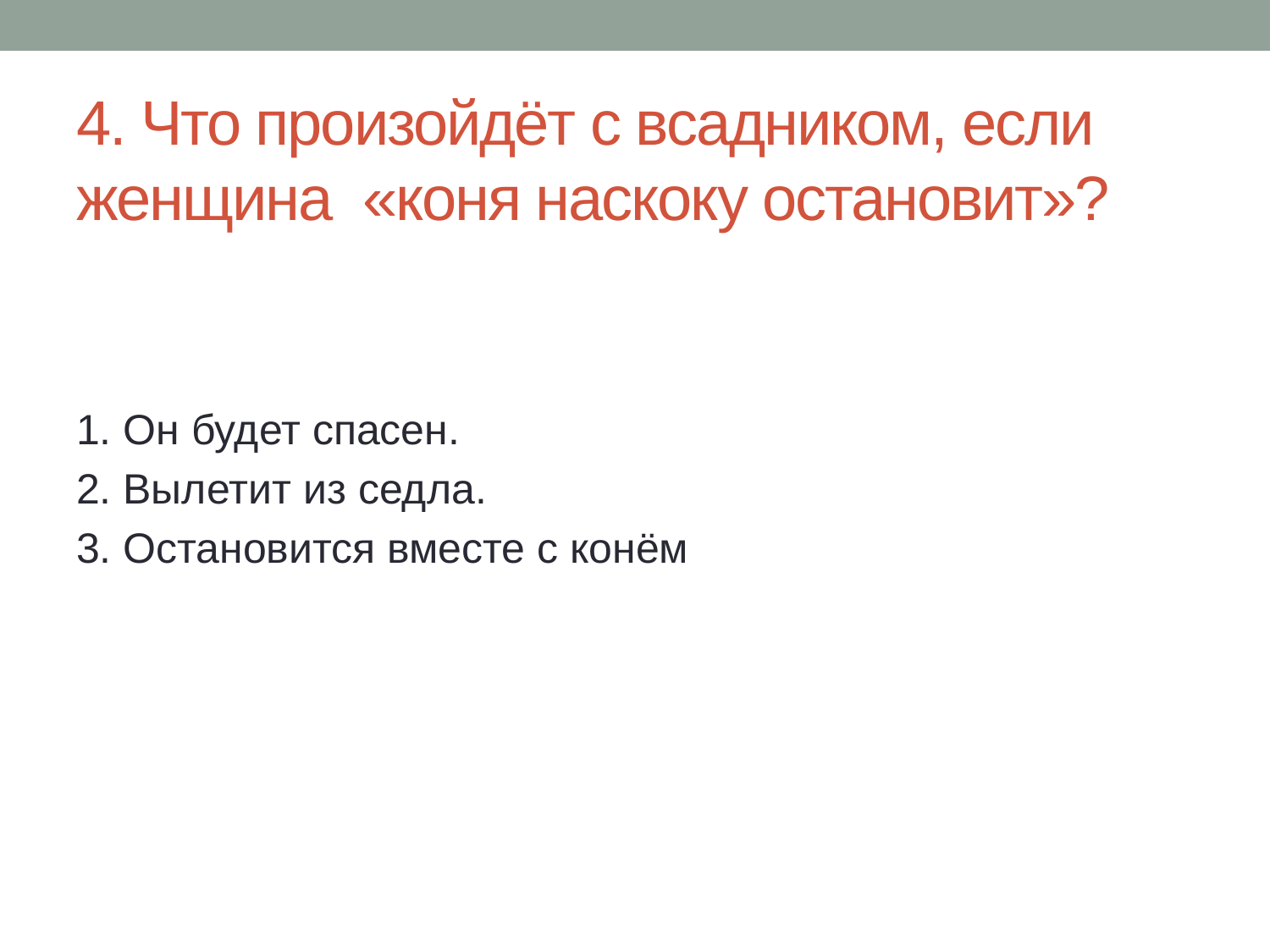

# 4. Что произойдёт с всадником, если женщина  «коня наскоку остановит»?
1. Он будет спасен.
2. Вылетит из седла.
3. Остановится вместе с конём